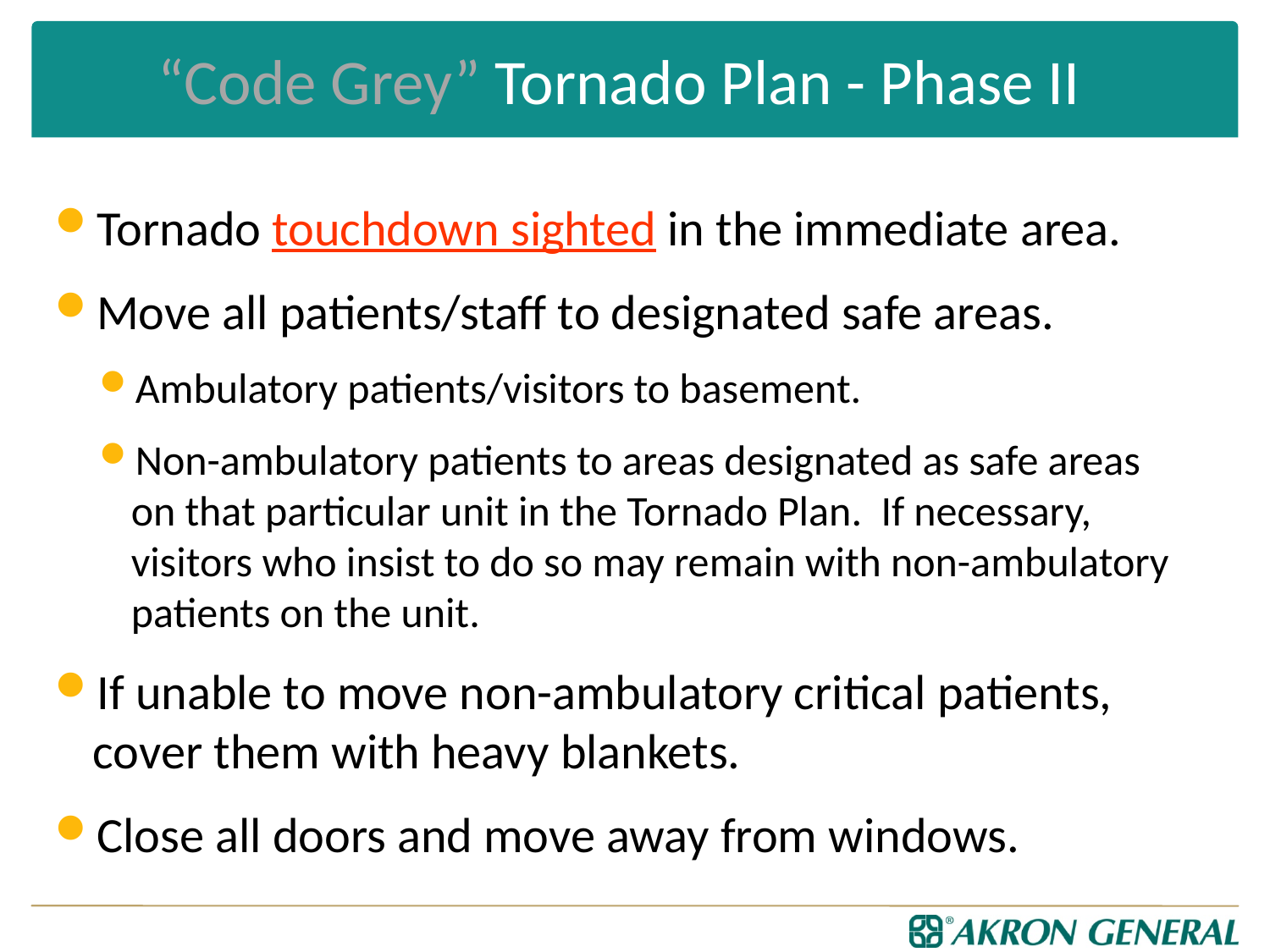

# “Code Grey” Tornado Plan - Phase II
Tornado touchdown sighted in the immediate area.
Move all patients/staff to designated safe areas.
Ambulatory patients/visitors to basement.
Non-ambulatory patients to areas designated as safe areas on that particular unit in the Tornado Plan.  If necessary, visitors who insist to do so may remain with non-ambulatory patients on the unit.
If unable to move non-ambulatory critical patients, cover them with heavy blankets.
Close all doors and move away from windows.